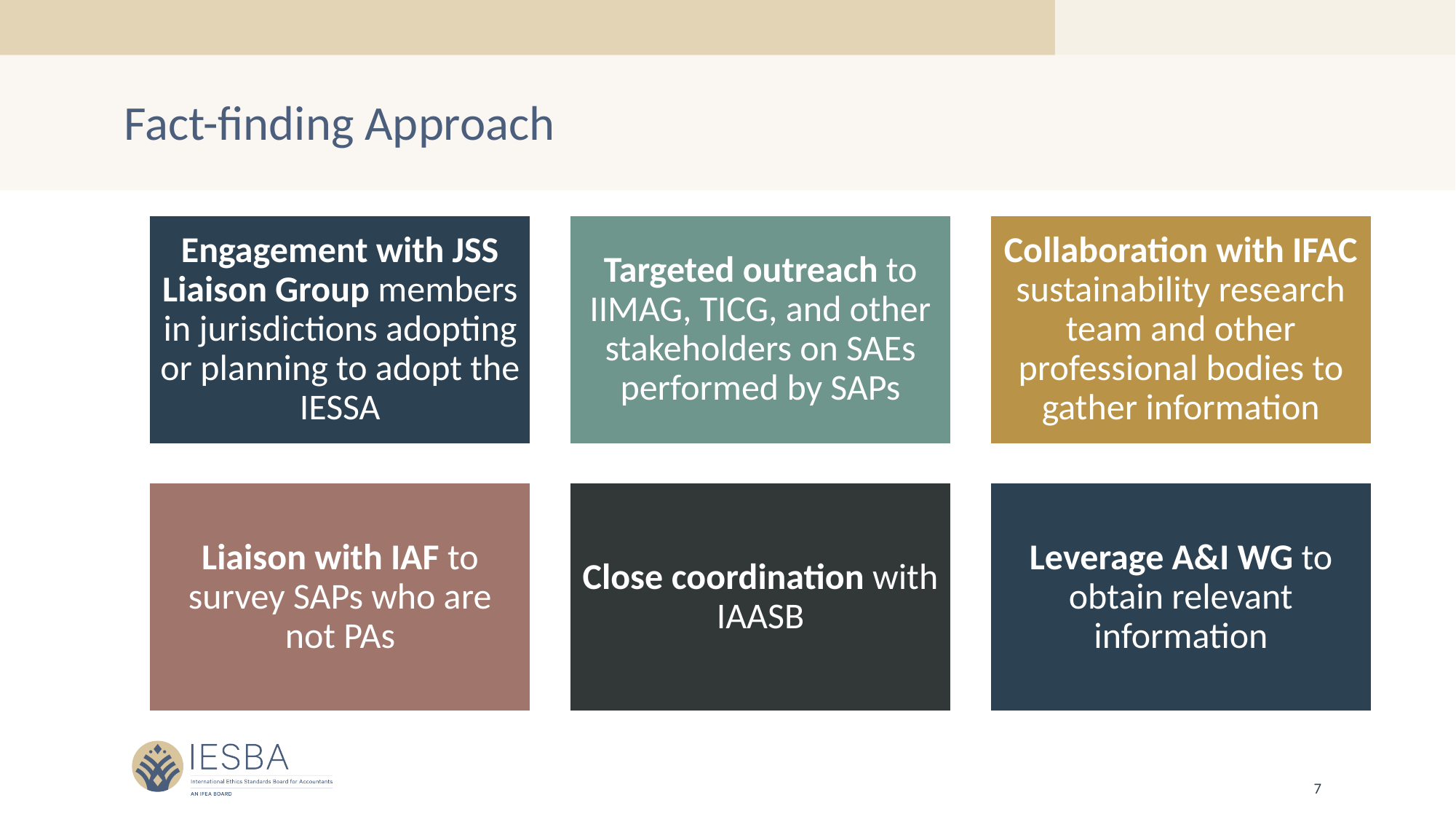

# Fact-finding Approach
Engagement with JSS Liaison Group members in jurisdictions adopting or planning to adopt the IESSA
Targeted outreach to IIMAG, TICG, and other stakeholders on SAEs performed by SAPs
Collaboration with IFAC sustainability research team and other professional bodies to gather information
Liaison with IAF to survey SAPs who are not PAs
Close coordination with IAASB
Leverage A&I WG to obtain relevant information
7